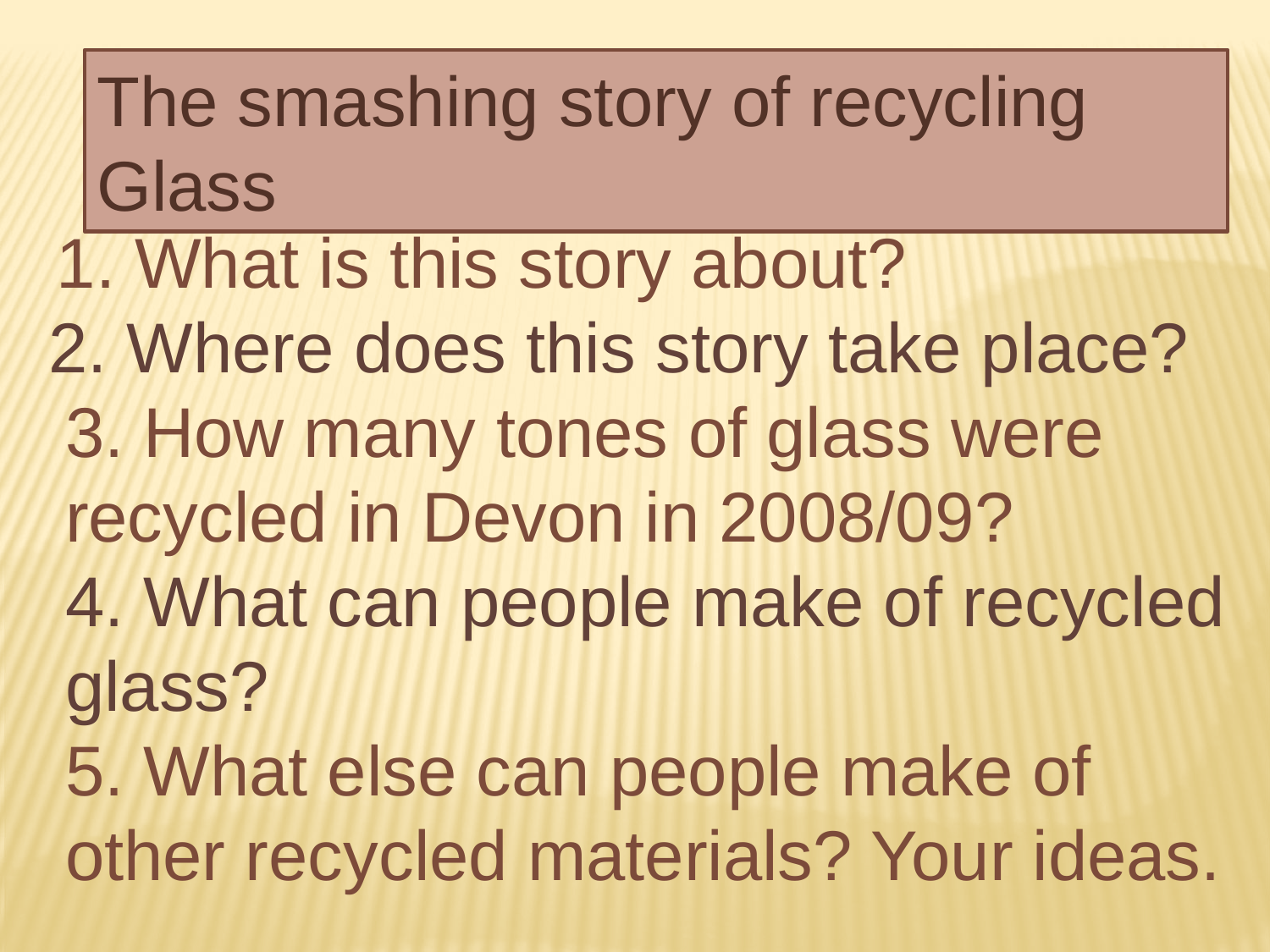

The smashing story of recycling Glass
1. What is this story about?
2. Where does this story take place?
3. How many tones of glass were recycled in Devon in 2008/09?
4. What can people make of recycled glass?
5. What else can people make of other recycled materials? Your ideas.